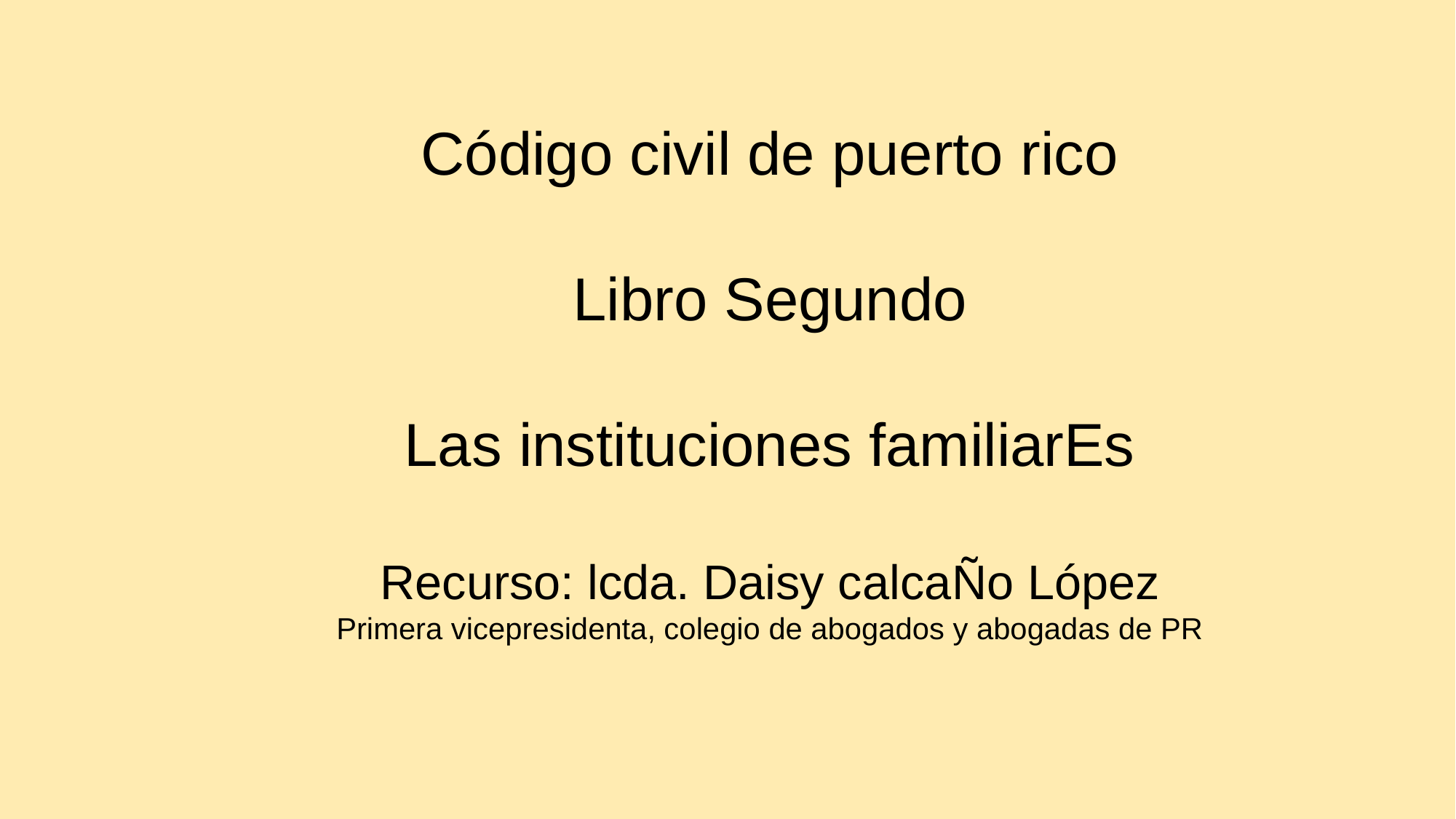

Código civil de puerto rico

Libro Segundo

Las instituciones familiarEs

Recurso: lcda. Daisy calcaÑo López
Primera vicepresidenta, colegio de abogados y abogadas de PR